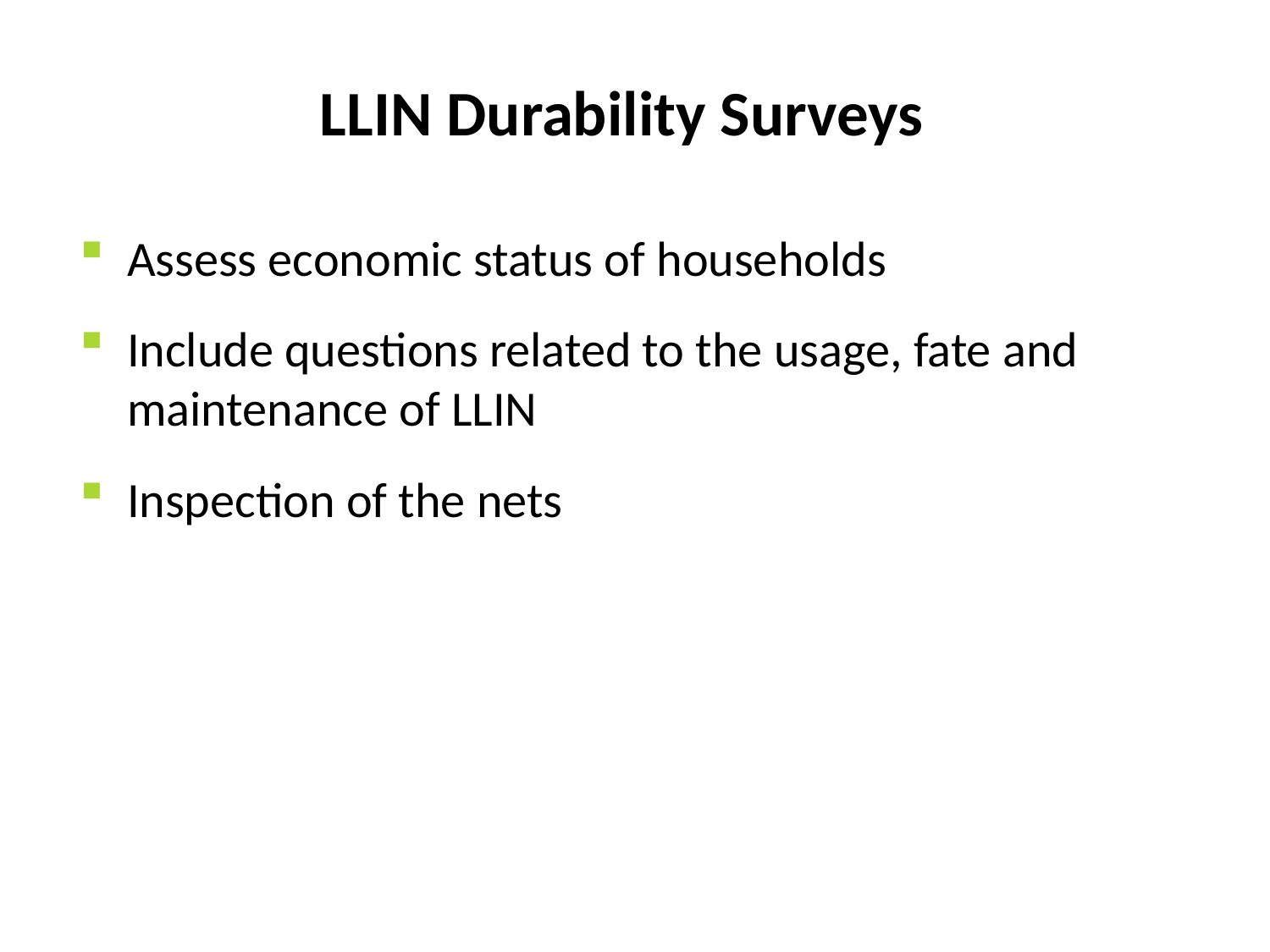

# LLIN Durability Surveys
Assess economic status of households
Include questions related to the usage, fate and maintenance of LLIN
Inspection of the nets